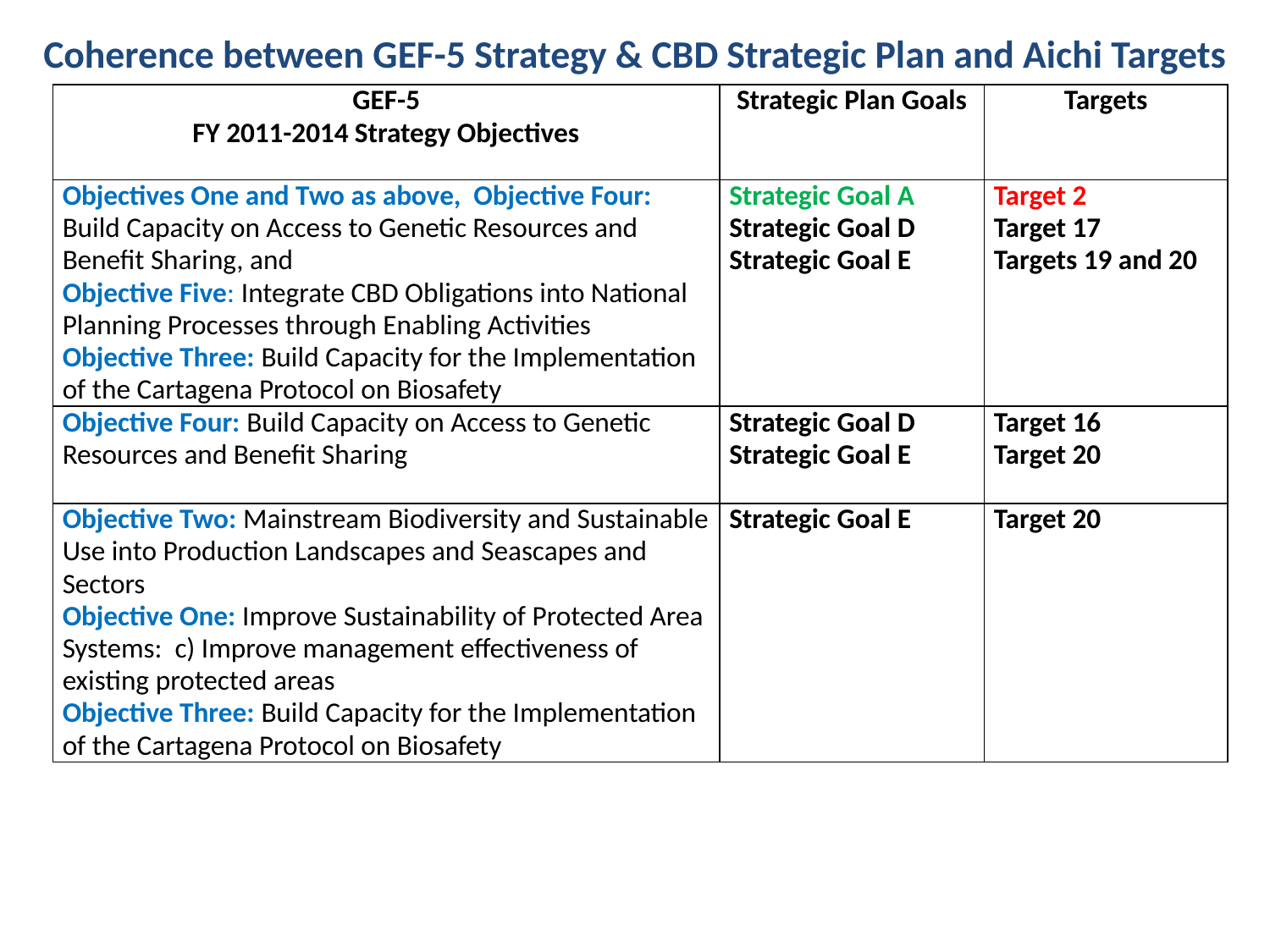

# Coherence between GEF-5 Strategy & CBD Strategic Plan and Aichi Targets
| GEF-5 FY 2011-2014 Strategy Objectives | Strategic Plan Goals | Targets |
| --- | --- | --- |
| Objectives One and Two as above, Objective Four: Build Capacity on Access to Genetic Resources and Benefit Sharing, and Objective Five: Integrate CBD Obligations into National Planning Processes through Enabling Activities Objective Three: Build Capacity for the Implementation of the Cartagena Protocol on Biosafety | Strategic Goal A Strategic Goal D Strategic Goal E | Target 2 Target 17 Targets 19 and 20 |
| Objective Four: Build Capacity on Access to Genetic Resources and Benefit Sharing | Strategic Goal D Strategic Goal E | Target 16 Target 20 |
| Objective Two: Mainstream Biodiversity and Sustainable Use into Production Landscapes and Seascapes and Sectors Objective One: Improve Sustainability of Protected Area Systems: c) Improve management effectiveness of existing protected areas Objective Three: Build Capacity for the Implementation of the Cartagena Protocol on Biosafety | Strategic Goal E | Target 20 |